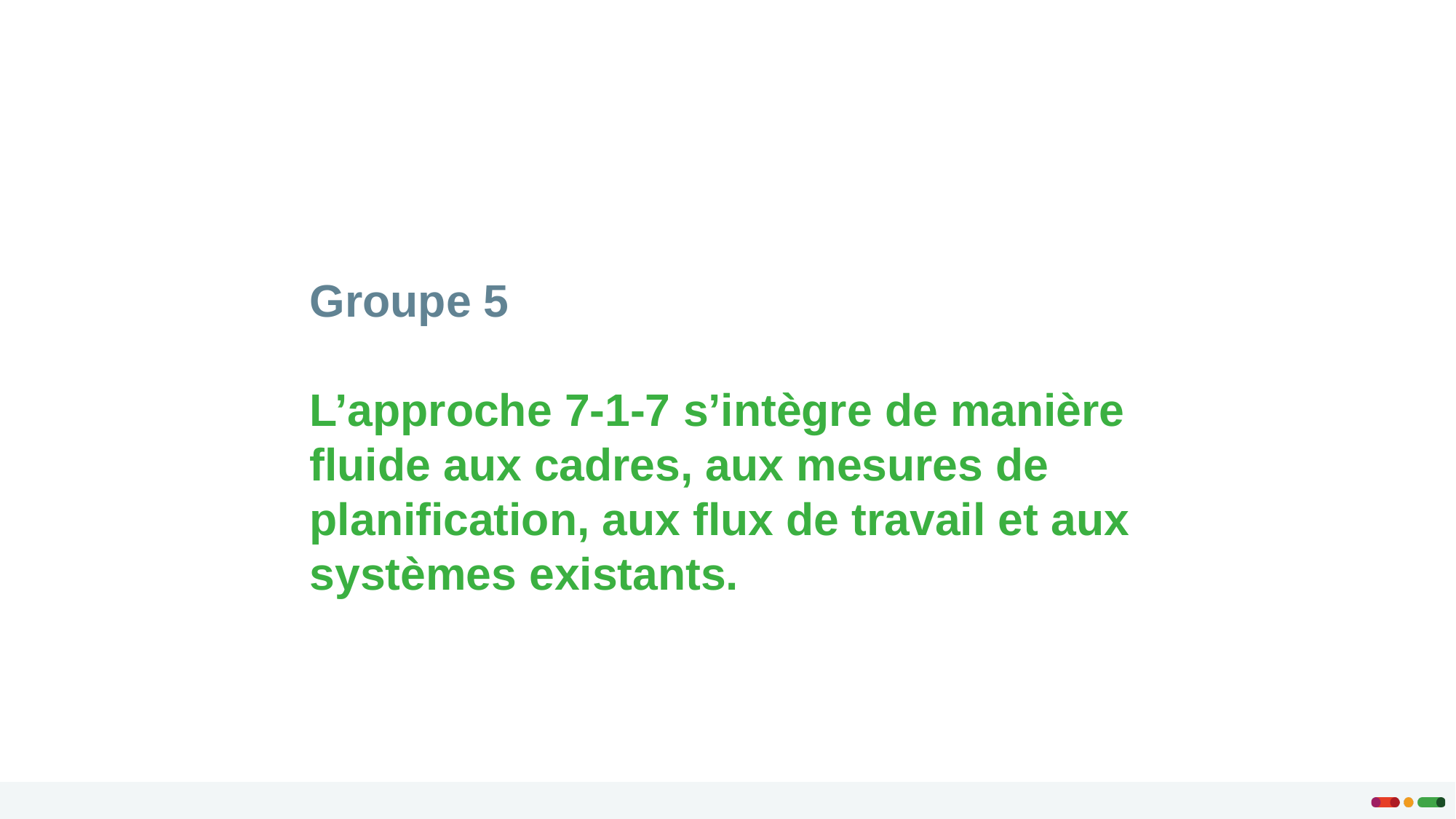

Groupe 5

L’approche 7-1-7 s’intègre de manière fluide aux cadres, aux mesures de planification, aux flux de travail et aux systèmes existants.